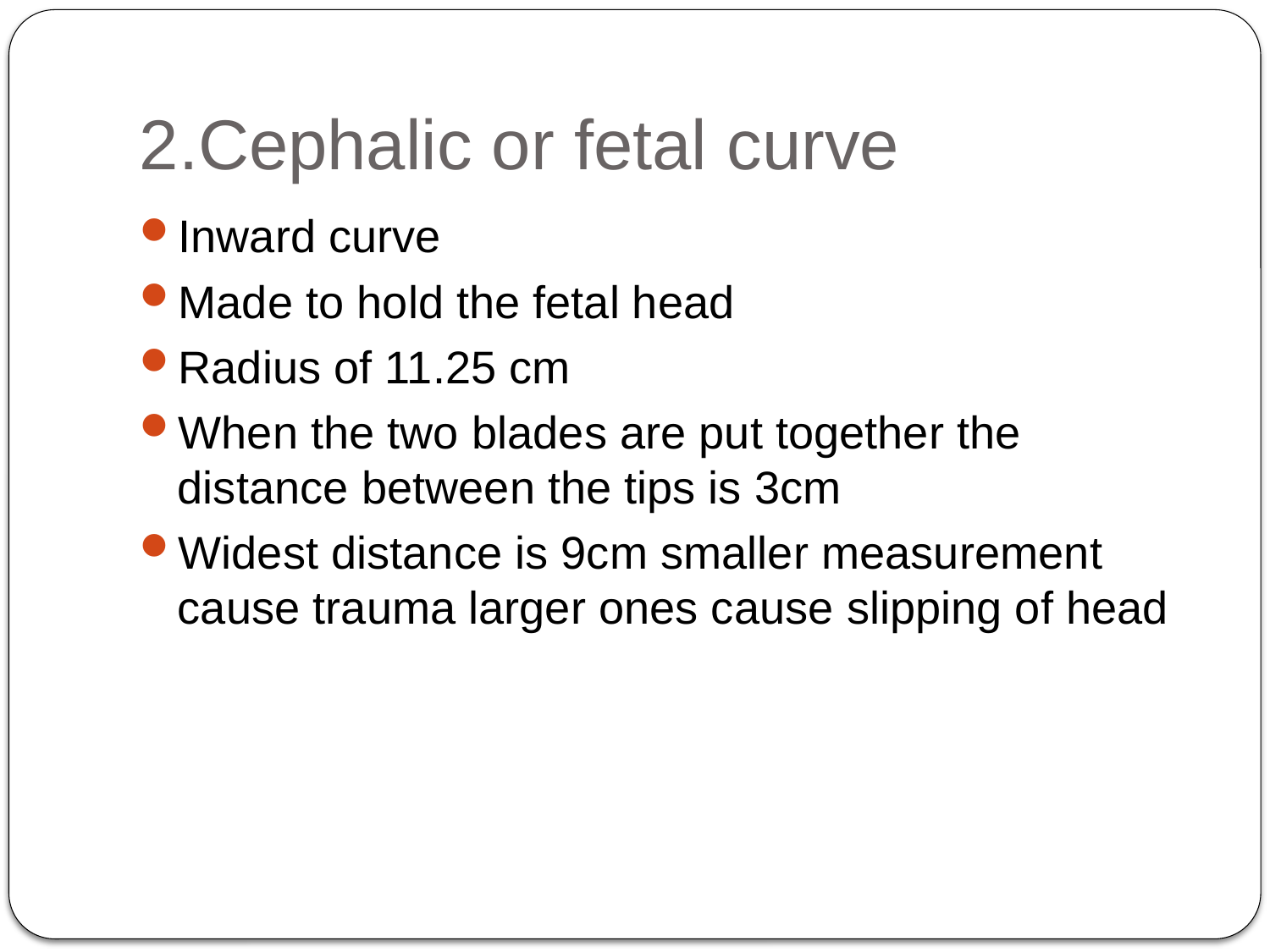

# 2.Cephalic or fetal curve
Inward curve
Made to hold the fetal head
Radius of 11.25 cm
When the two blades are put together the distance between the tips is 3cm
Widest distance is 9cm smaller measurement cause trauma larger ones cause slipping of head